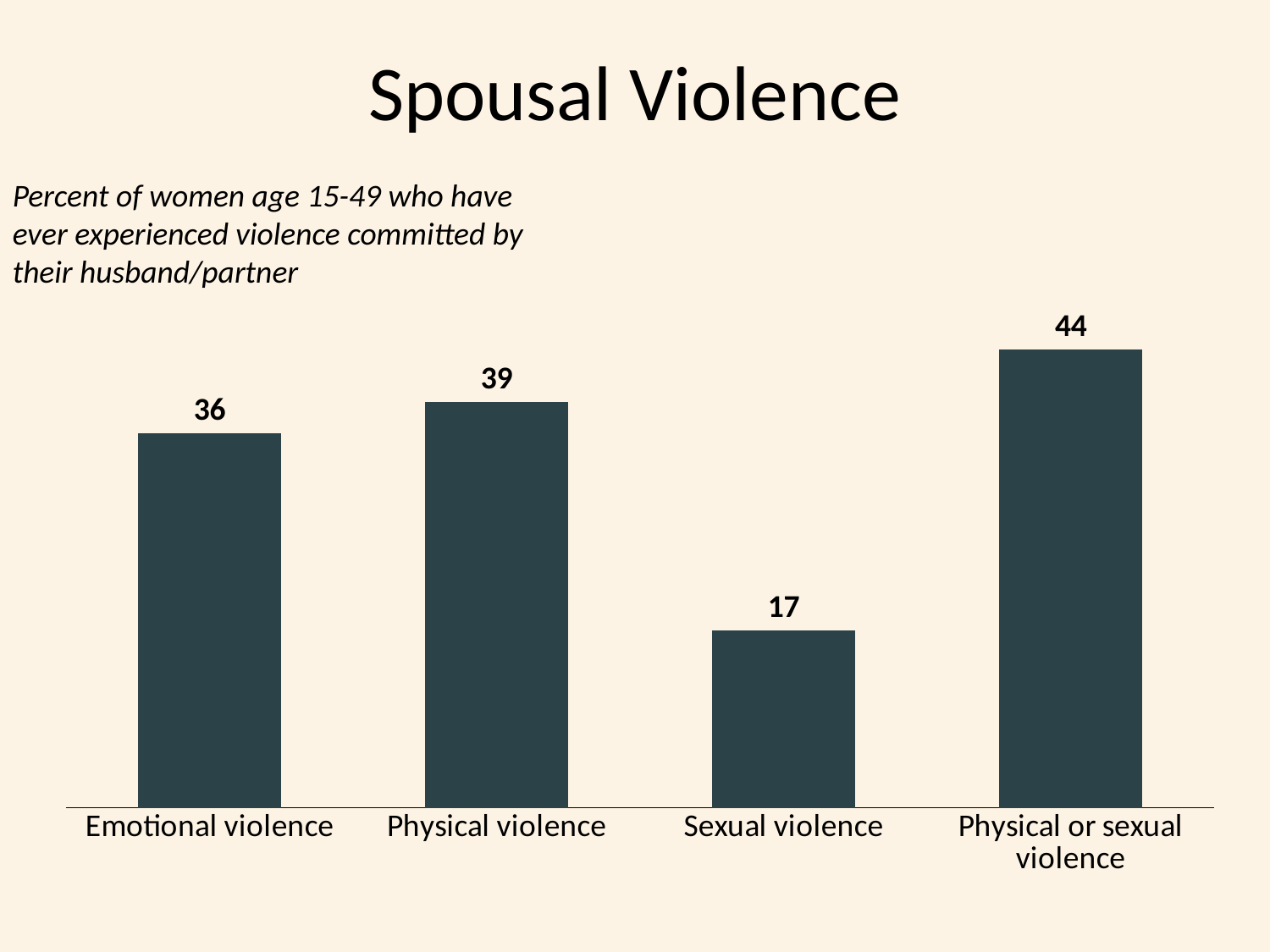

# Spousal Violence
Percent of women age 15-49 who have ever experienced violence committed by their husband/partner

### Chart

| Category | Women |
|---|---|
| Emotional violence | 36.0 |
| Physical violence | 39.0 |
| Sexual violence | 17.0 |
| Physical or sexual violence | 44.0 |